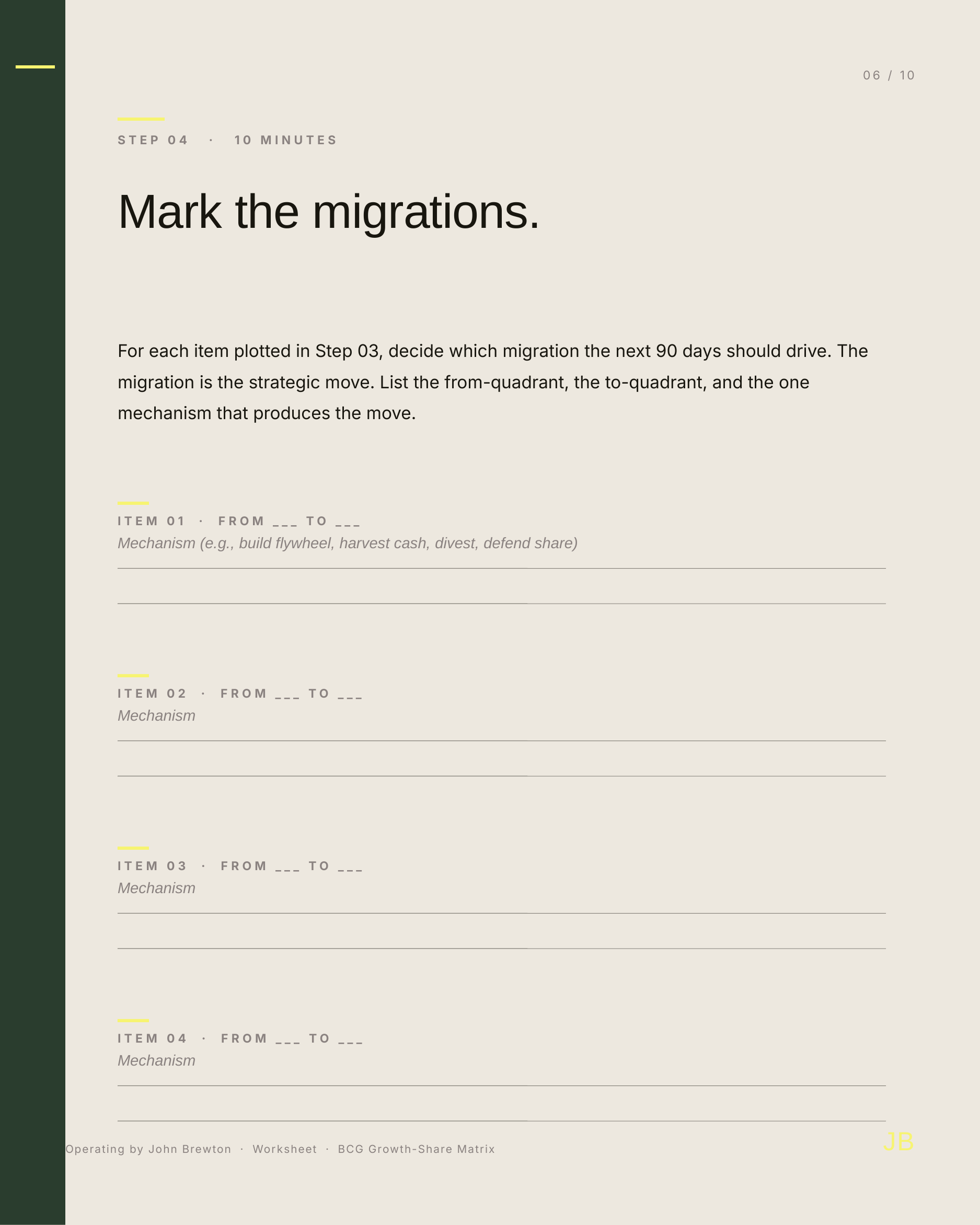

06 / 10

STEP 04   ·   10 MINUTES
Mark the migrations.
For each item plotted in Step 03, decide which migration the next 90 days should drive. The migration is the strategic move. List the from-quadrant, the to-quadrant, and the one mechanism that produces the move.

ITEM 01  ·  FROM ___ TO ___
Mechanism (e.g., build flywheel, harvest cash, divest, defend share)

ITEM 02  ·  FROM ___ TO ___
Mechanism

ITEM 03  ·  FROM ___ TO ___
Mechanism

ITEM 04  ·  FROM ___ TO ___
Mechanism

JB

Operating by John Brewton  ·  Worksheet  ·  BCG Growth-Share Matrix